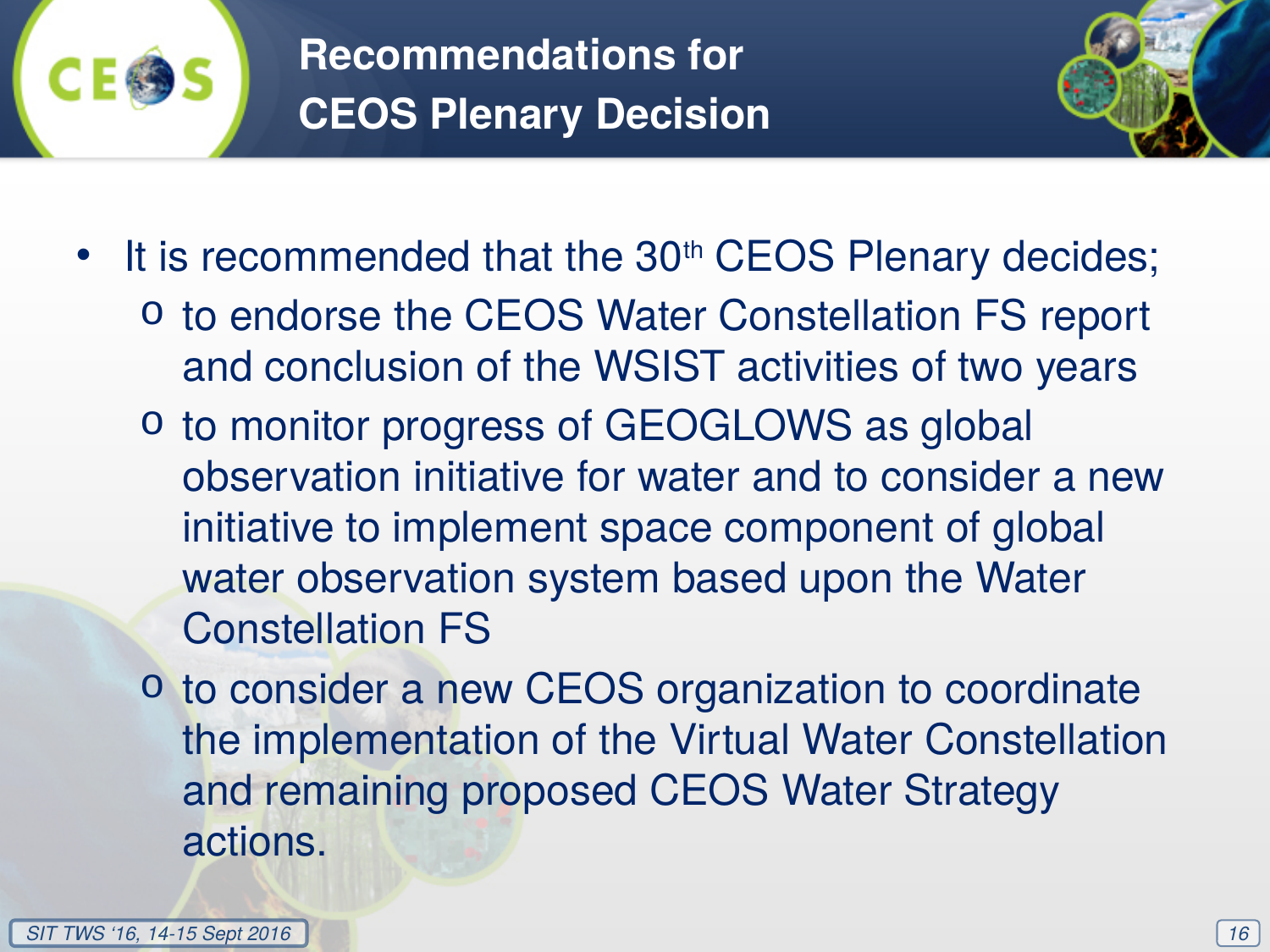

Recommendations for
CEOS Plenary Decision
It is recommended that the 30th CEOS Plenary decides;
to endorse the CEOS Water Constellation FS report and conclusion of the WSIST activities of two years
to monitor progress of GEOGLOWS as global observation initiative for water and to consider a new initiative to implement space component of global water observation system based upon the Water Constellation FS
to consider a new CEOS organization to coordinate the implementation of the Virtual Water Constellation and remaining proposed CEOS Water Strategy actions.
16